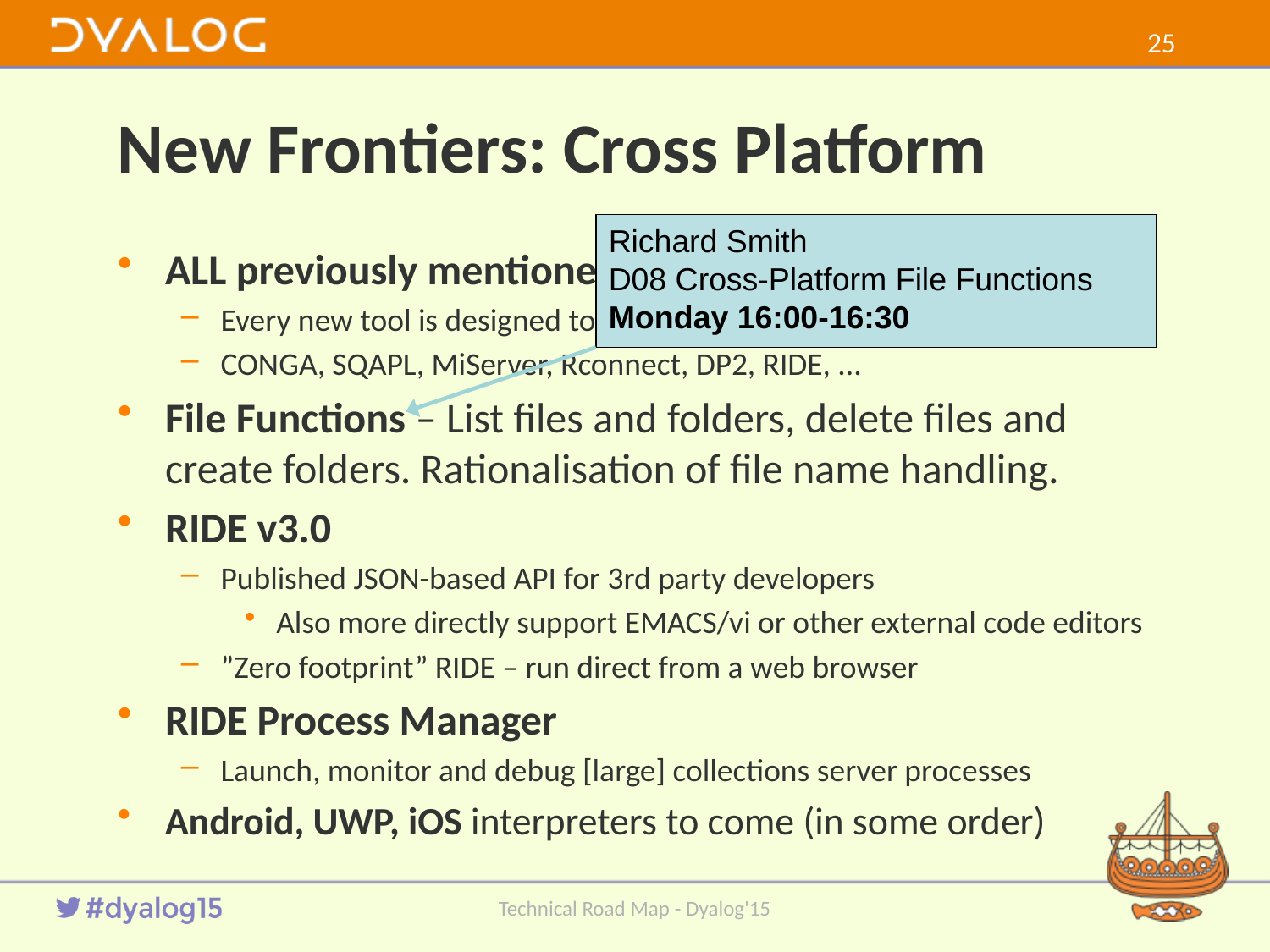

25
# New Frontiers: Cross Platform
Richard Smith
D08 Cross-Platform File Functions
Monday 16:00-16:30
ALL previously mentioned tools
Every new tool is designed to be cross platform if at all possible
CONGA, SQAPL, MiServer, Rconnect, DP2, RIDE, ...
File Functions – List files and folders, delete files and create folders. Rationalisation of file name handling.
RIDE v3.0
Published JSON-based API for 3rd party developers
Also more directly support EMACS/vi or other external code editors
”Zero footprint” RIDE – run direct from a web browser
RIDE Process Manager
Launch, monitor and debug [large] collections server processes
Android, UWP, iOS interpreters to come (in some order)

Technical Road Map - Dyalog'15